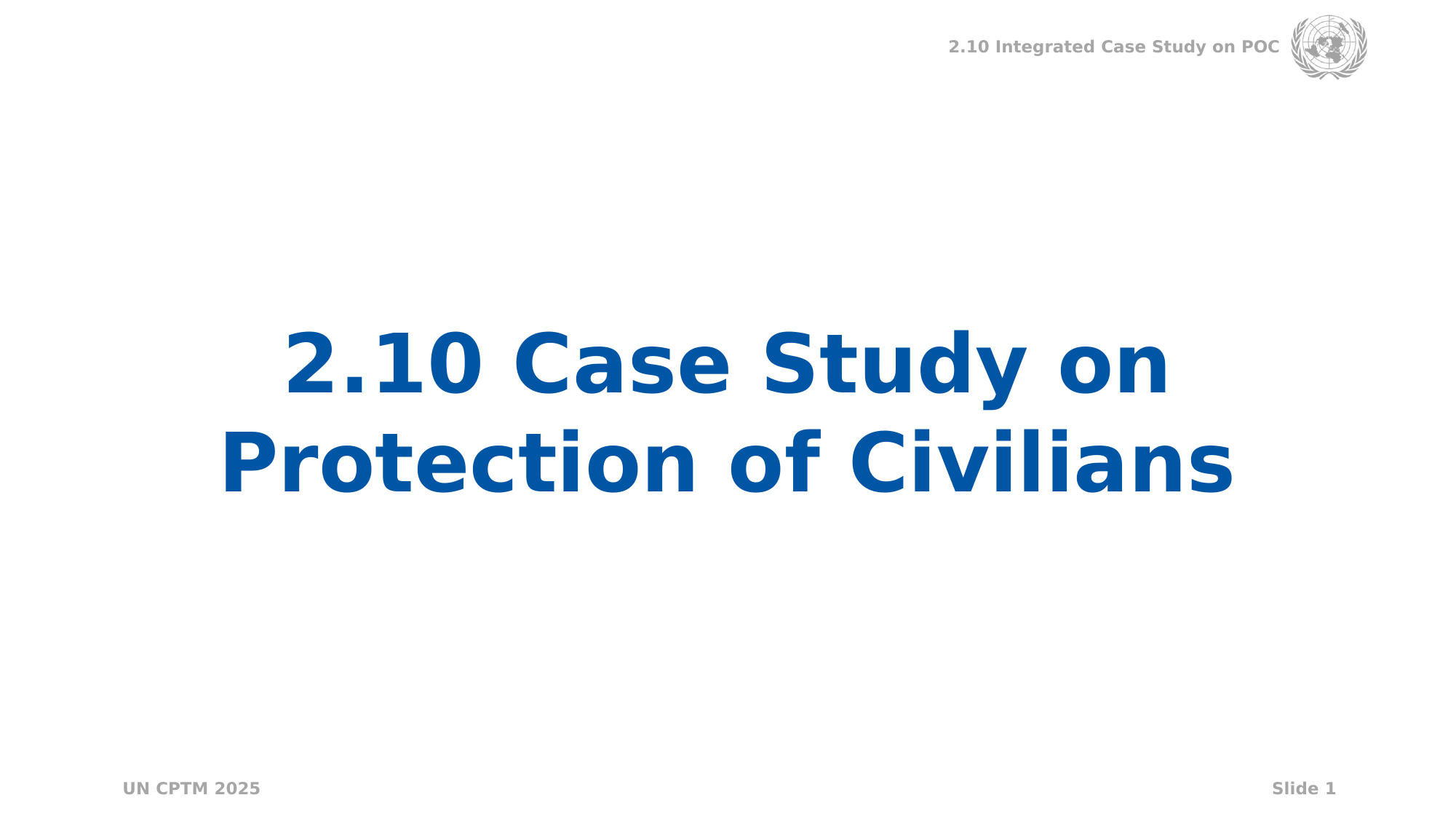

2.10 Case Study on Protection of Civilians